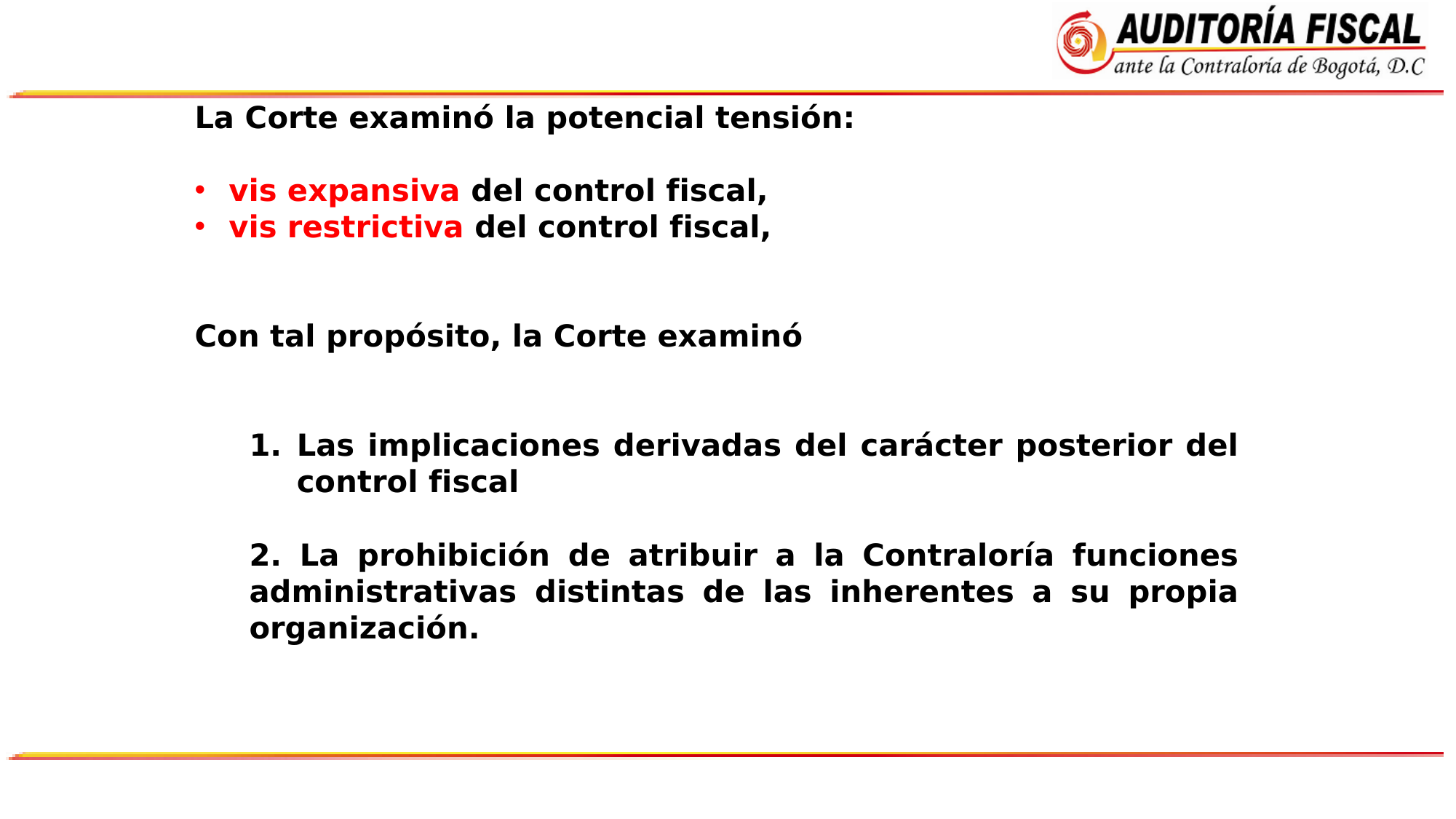

La Corte examinó la potencial tensión:

vis expansiva del control fiscal,
vis restrictiva del control fiscal,

Con tal propósito, la Corte examinó

Las implicaciones derivadas del carácter posterior del control fiscal

2. La prohibición de atribuir a la Contraloría funciones administrativas distintas de las inherentes a su propia organización.
Total Procesos
5.045